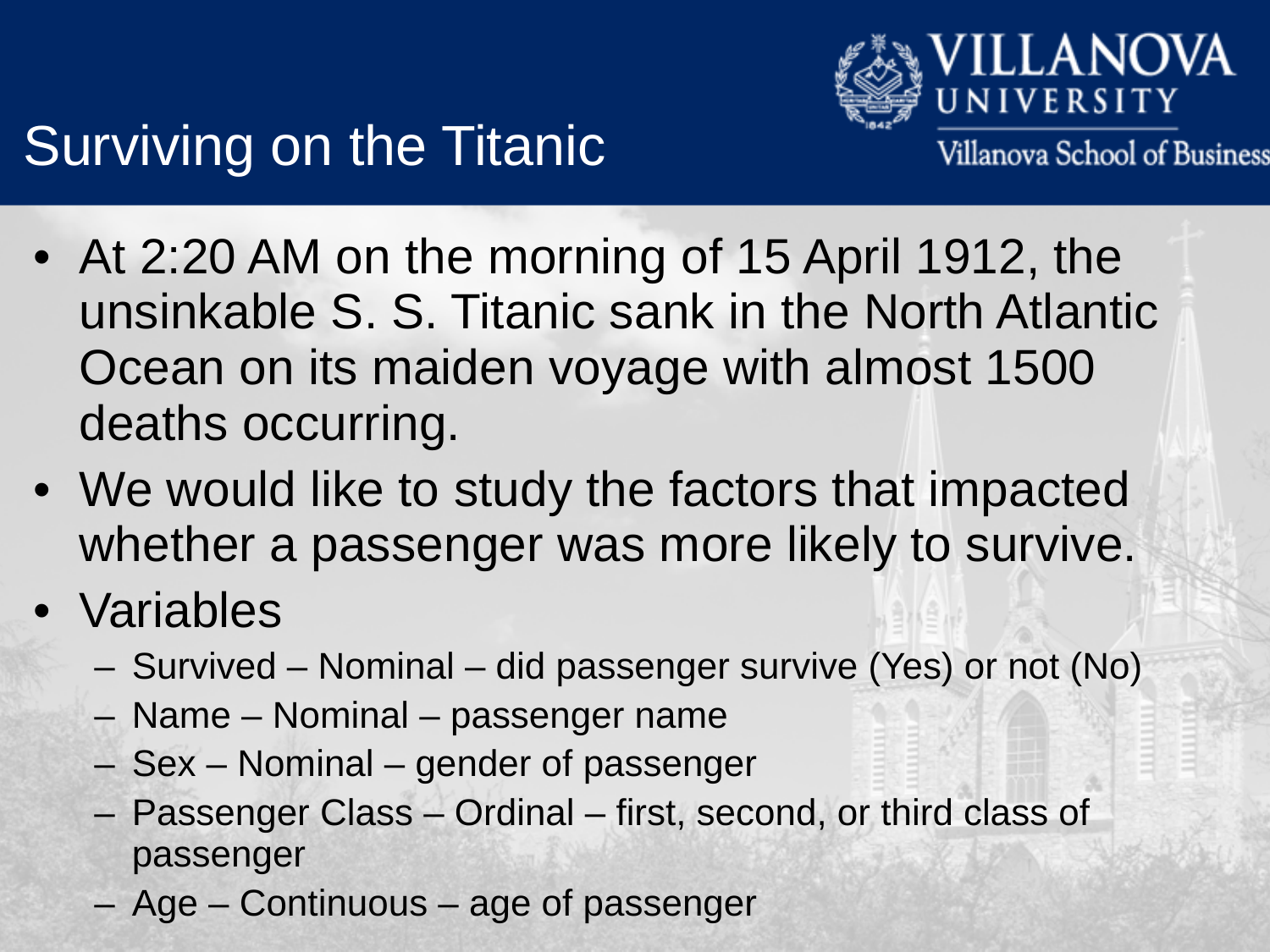

Surviving on the Titanic
At 2:20 AM on the morning of 15 April 1912, the unsinkable S. S. Titanic sank in the North Atlantic Ocean on its maiden voyage with almost 1500 deaths occurring.
We would like to study the factors that impacted whether a passenger was more likely to survive.
Variables
Survived – Nominal – did passenger survive (Yes) or not (No)
Name – Nominal – passenger name
Sex – Nominal – gender of passenger
Passenger Class – Ordinal – first, second, or third class of passenger
Age – Continuous – age of passenger